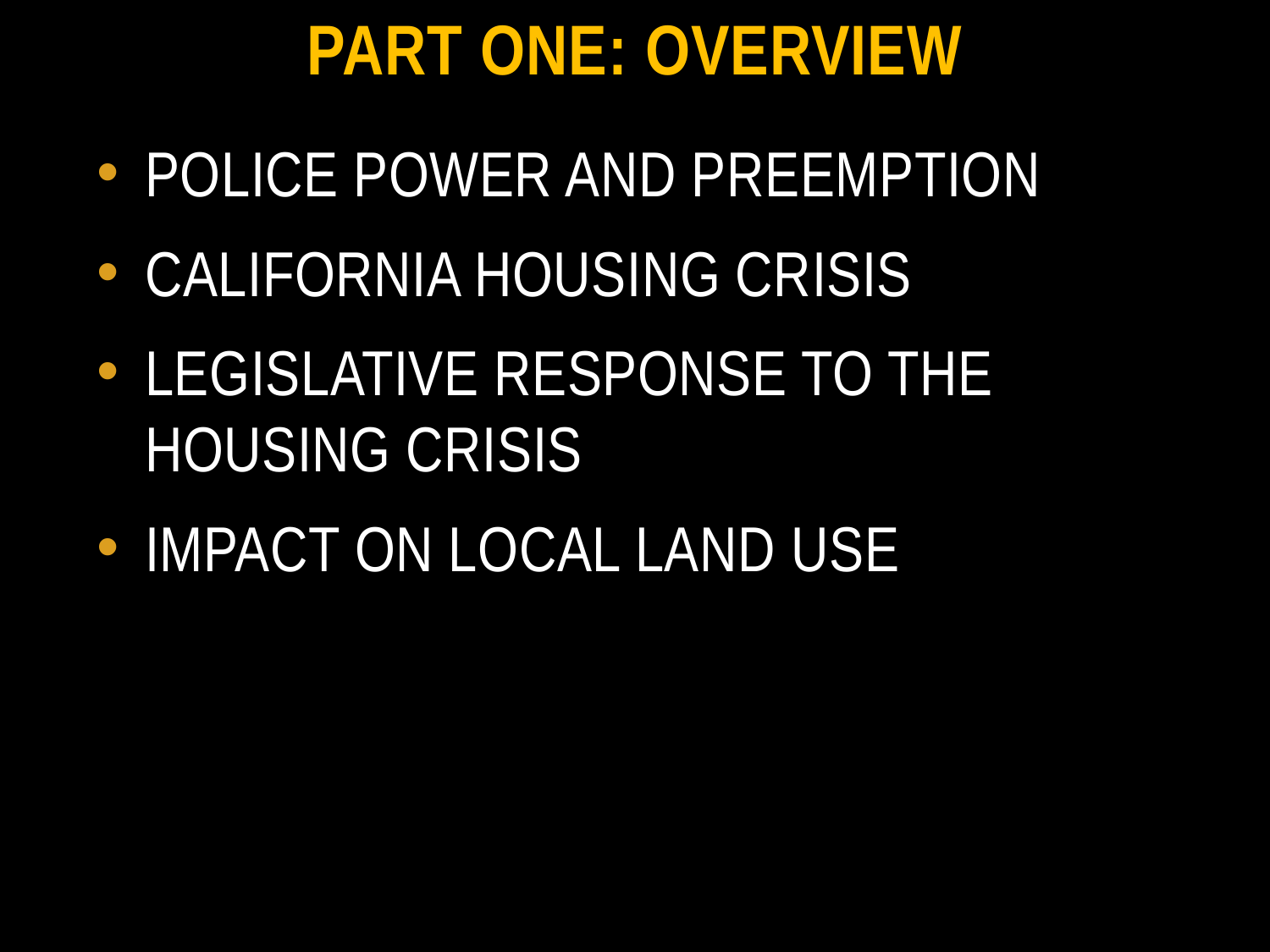

# PART ONE: OVERVIEW
POLICE POWER AND PREEMPTION
CALIFORNIA HOUSING CRISIS
LEGISLATIVE RESPONSE TO THE HOUSING CRISIS
IMPACT ON LOCAL LAND USE